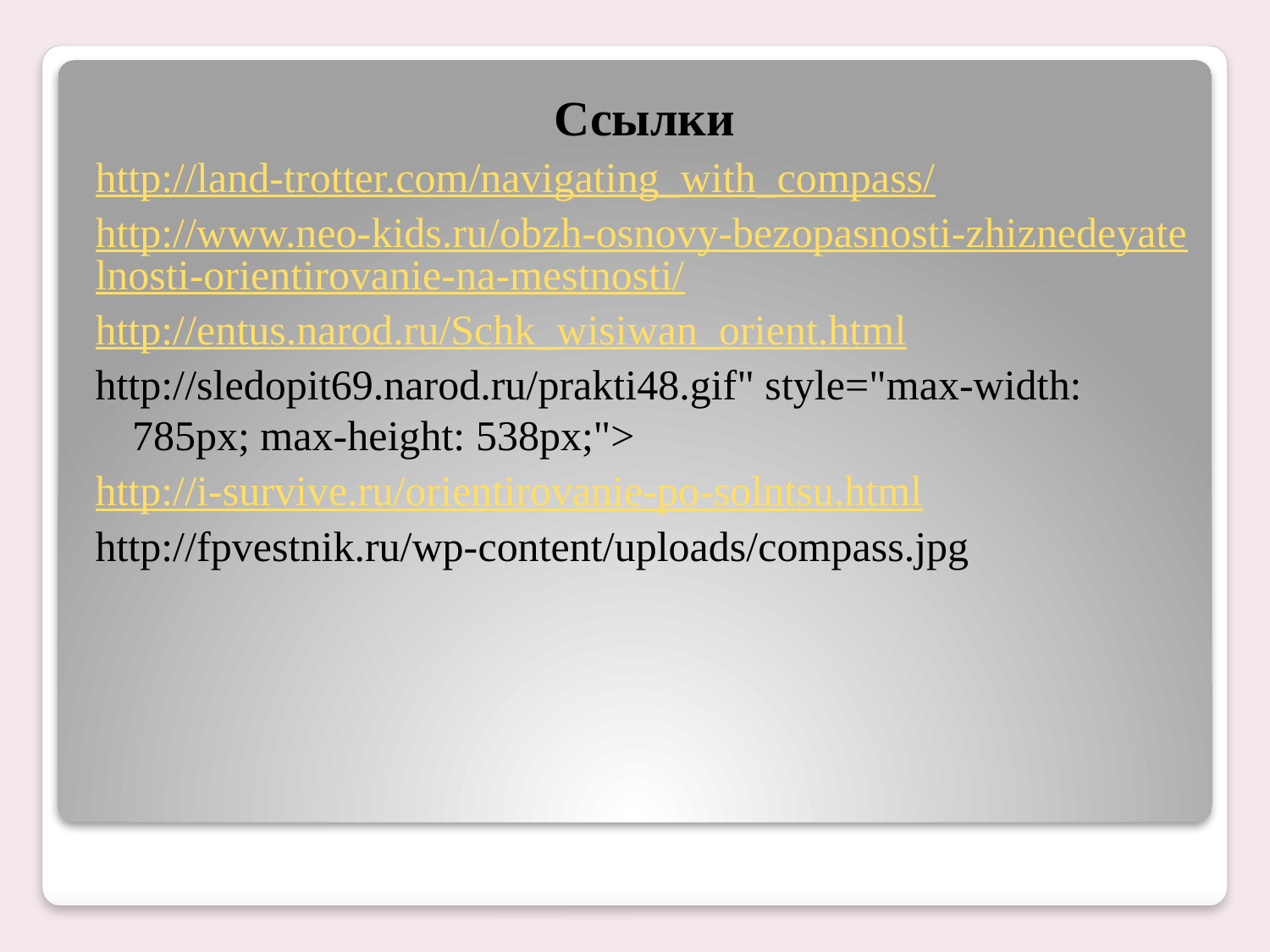

Ссылки
http://land-trotter.com/navigating_with_compass/
http://www.neo-kids.ru/obzh-osnovy-bezopasnosti-zhiznedeyatelnosti-orientirovanie-na-mestnosti/
http://entus.narod.ru/Schk_wisiwan_orient.html
http://sledopit69.narod.ru/prakti48.gif" style="max-width: 785px; max-height: 538px;">
http://i-survive.ru/orientirovanie-po-solntsu.html
http://fpvestnik.ru/wp-content/uploads/compass.jpg

#